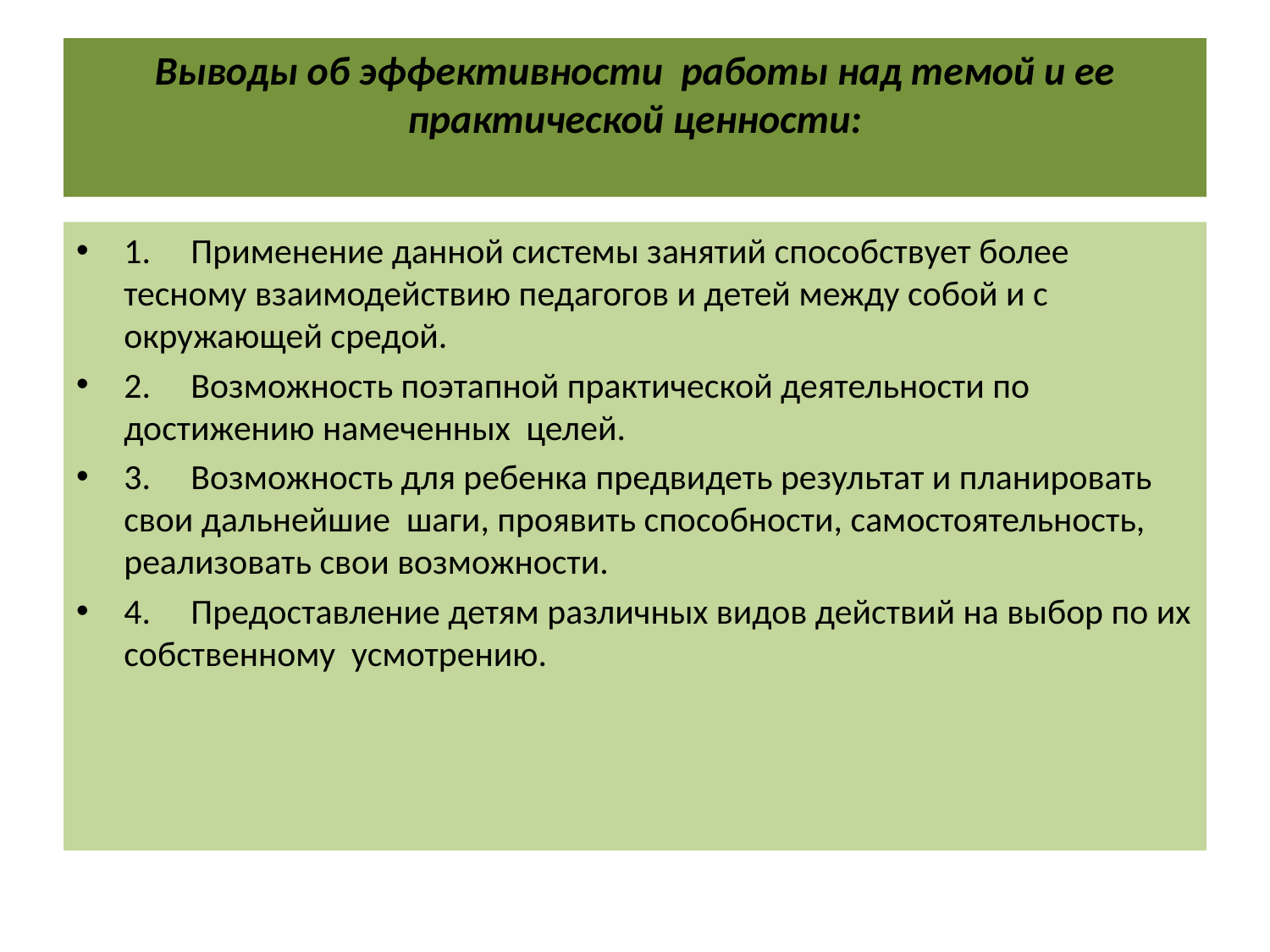

# Выводы об эффективности  работы над темой и ее практической ценности:
1.     Применение данной системы занятий способствует более тесному взаимодействию педагогов и детей между собой и с окружающей средой.
2.     Возможность поэтапной практической деятельности по достижению намеченных  целей.
3.     Возможность для ребенка предвидеть результат и планировать свои дальнейшие  шаги, проявить способности, самостоятельность, реализовать свои возможности.
4.     Предоставление детям различных видов действий на выбор по их собственному  усмотрению.